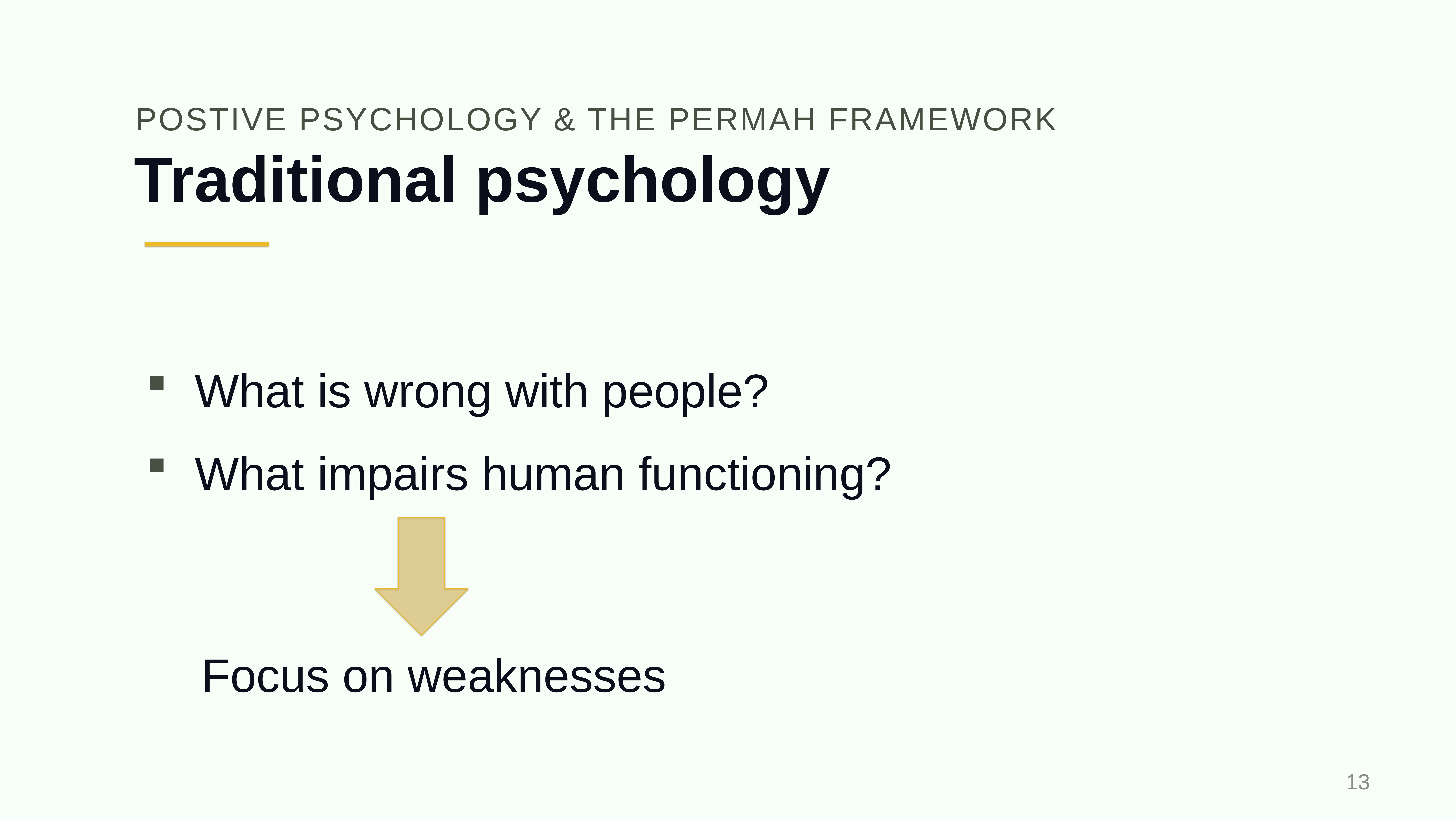

POSTIVE PSYCHOLOGY & THE PERMAH FRAMEWORK
# Traditional psychology

What is wrong with people?
What impairs human functioning?

Focus on weaknesses
13